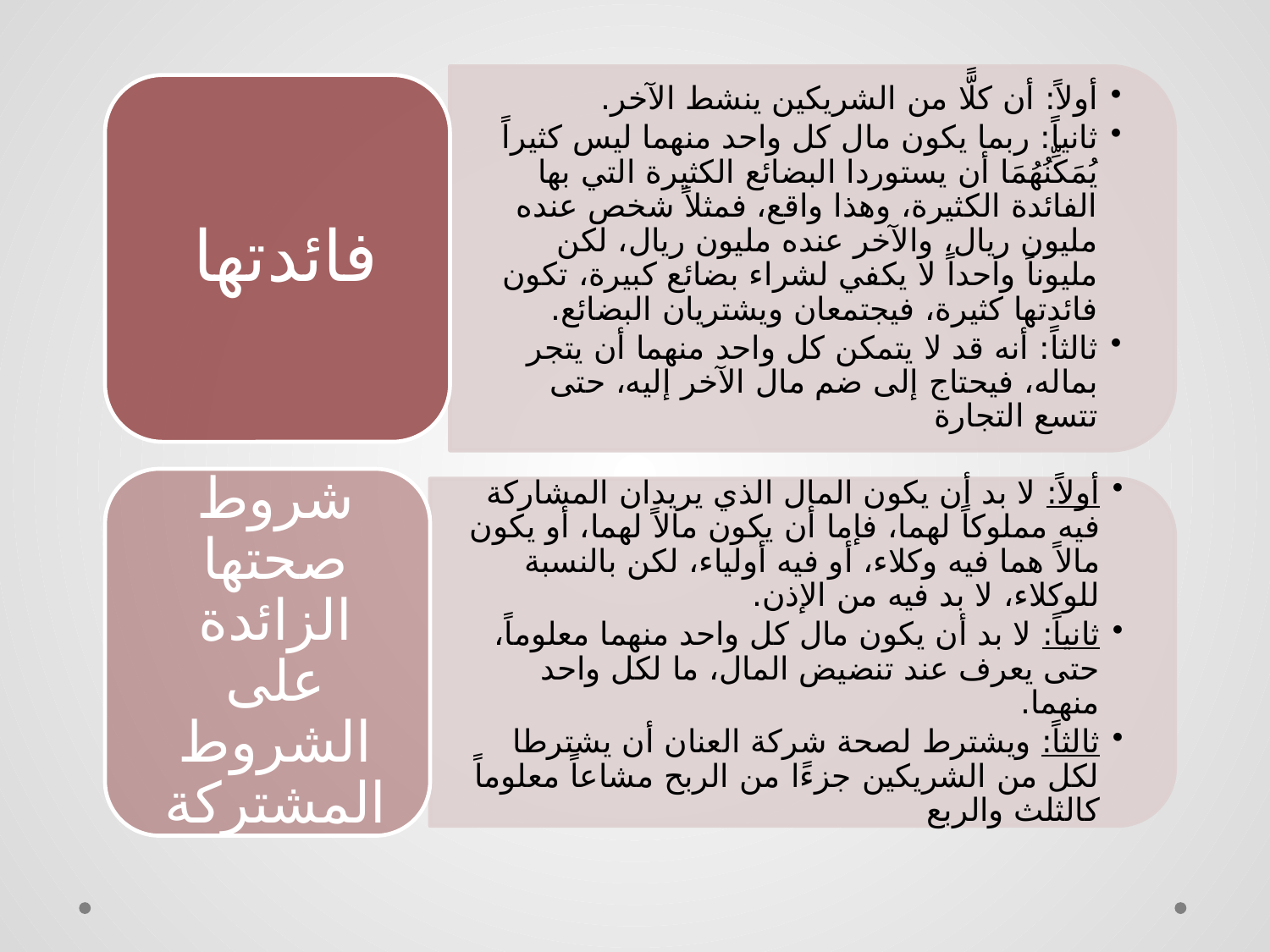

أولاً: أن كلًّا من الشريكين ينشط الآخر.
ثانياً: ربما يكون مال كل واحد منهما ليس كثيراً يُمَكِّنُهُمَا أن يستوردا البضائع الكثيرة التي بها الفائدة الكثيرة، وهذا واقع، فمثلاً شخص عنده مليون ريال، والآخر عنده مليون ريال، لكن مليوناً واحداً لا يكفي لشراء بضائع كبيرة، تكون فائدتها كثيرة، فيجتمعان ويشتريان البضائع.
ثالثاً: أنه قد لا يتمكن كل واحد منهما أن يتجر بماله، فيحتاج إلى ضم مال الآخر إليه، حتى تتسع التجارة
فائدتها
أولاً: لا بد أن يكون المال الذي يريدان المشاركة فيه مملوكاً لهما، فإما أن يكون مالاً لهما، أو يكون مالاً هما فيه وكلاء، أو فيه أولياء، لكن بالنسبة للوكلاء، لا بد فيه من الإذن.
ثانياً: لا بد أن يكون مال كل واحد منهما معلوماً، حتى يعرف عند تنضيض المال، ما لكل واحد منهما.
ثالثاً: ويشترط لصحة شركة العنان أن يشترطا لكل من الشريكين جزءًا من الربح مشاعاً معلوماً كالثلث والربع
شروط صحتها الزائدة على الشروط المشتركة